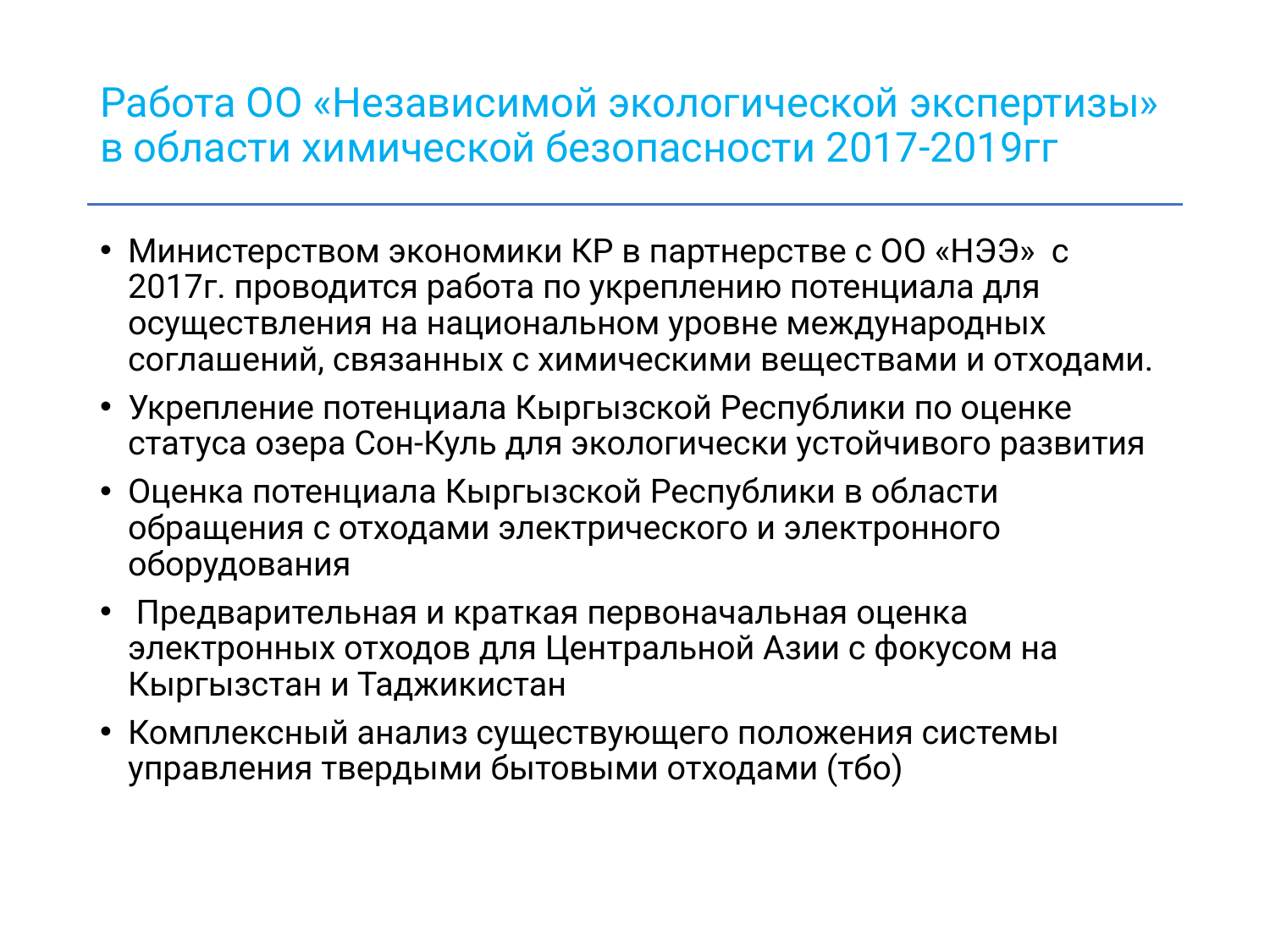

# Работа ОО «Независимой экологической экспертизы» в области химической безопасности 2017-2019гг
Министерством экономики КР в партнерстве с ОО «НЭЭ»  с 2017г. проводится работа по укреплению потенциала для осуществления на национальном уровне международных соглашений, связанных с химическими веществами и отходами.
Укрепление потенциала Кыргызской Республики по оценке статуса озера Сон-Куль для экологически устойчивого развития
Оценка потенциала Кыргызской Республики в области обращения с отходами электрического и электронного оборудования
 Предварительная и краткая первоначальная оценка электронных отходов для Центральной Азии с фокусом на Кыргызстан и Таджикистан
Комплексный анализ существующего положения системы управления твердыми бытовыми отходами (тбо)